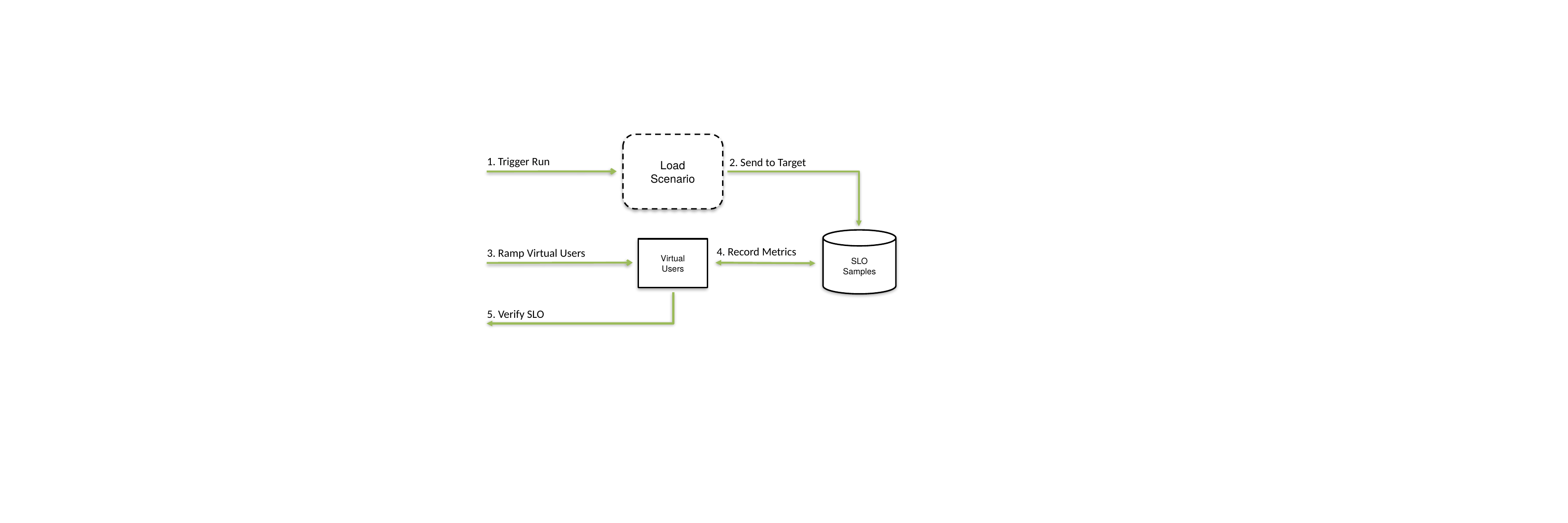

Load
Scenario
1. Trigger Run
2. Send to Target
SLO
Samples
Virtual
Users
4. Record Metrics
3. Ramp Virtual Users
5. Verify SLO